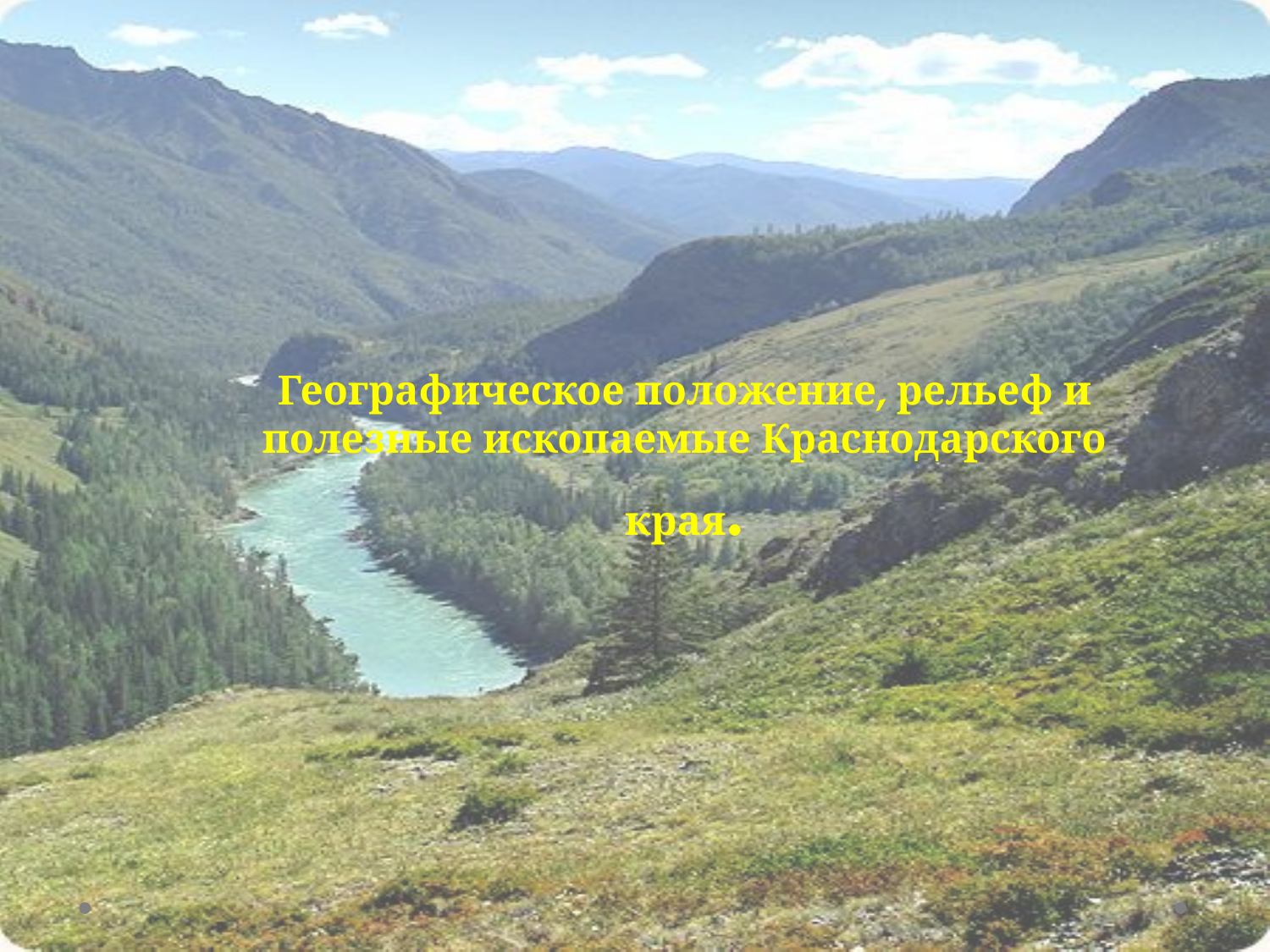

# Географическое положение, рельеф и полезные ископаемые Краснодарского края.